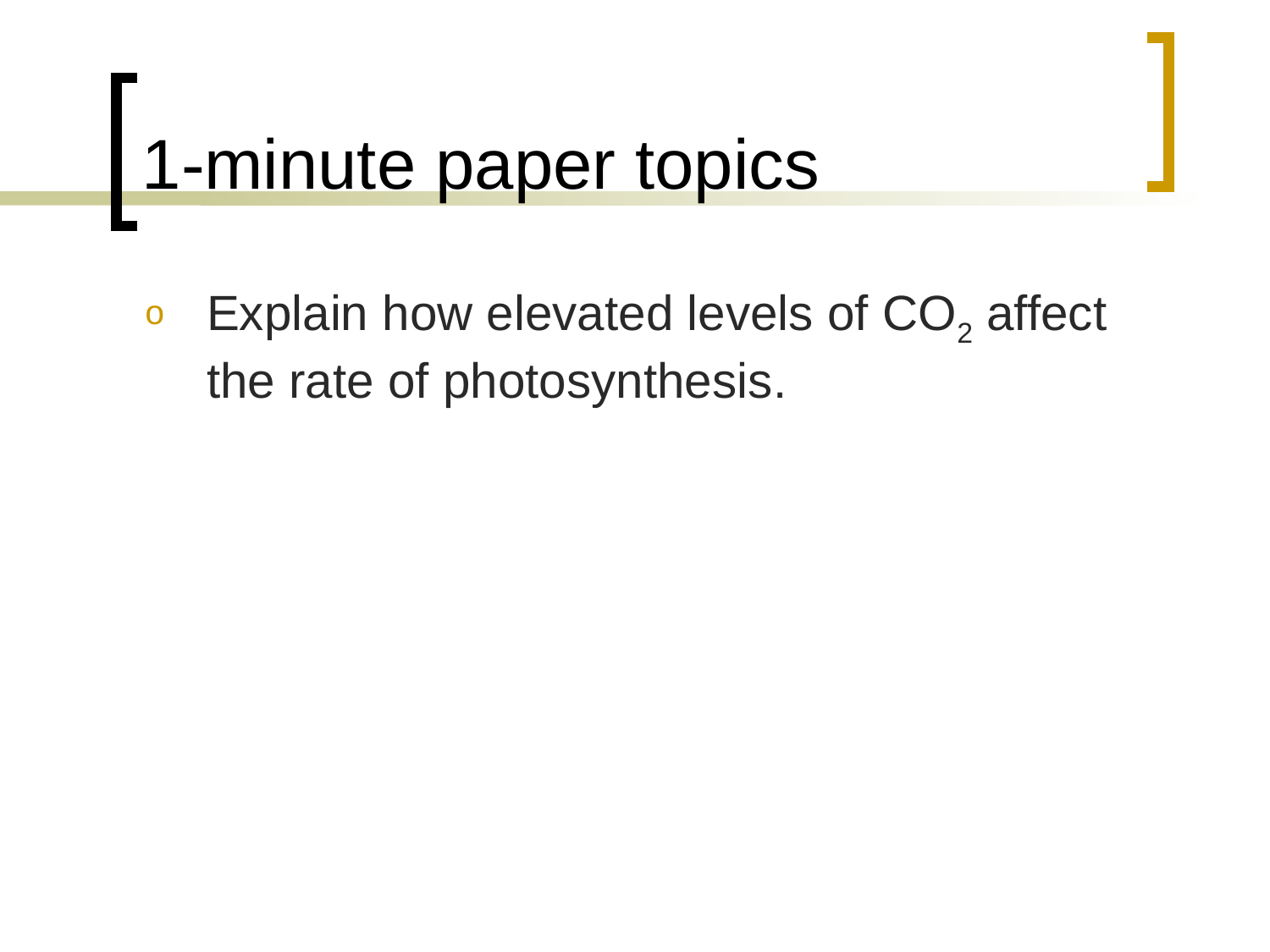

# 1-minute paper topics
Explain how elevated levels of CO2 affect the rate of photosynthesis.